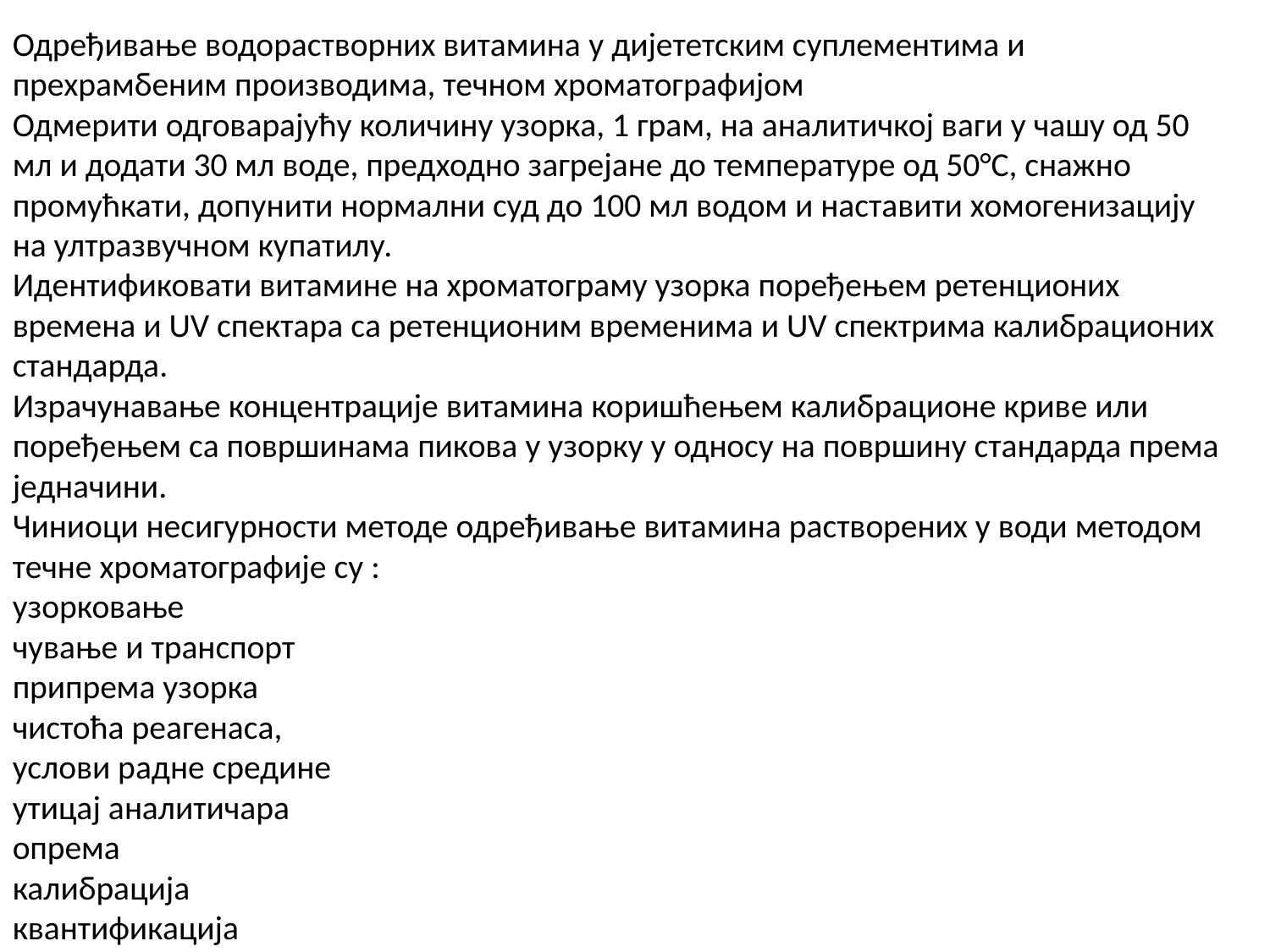

Одређивање водорастворних витамина у дијететским суплементима и прехрамбеним производима, течном хроматографијом
Одмерити одговарајућу количину узорка, 1 грам, на аналитичкој ваги у чашу од 50 мл и додати 30 мл воде, предходно загрејане до температуре од 50°C, снажно промућкати, допунити нормални суд до 100 мл водом и наставити хомогенизацију на ултразвучном купатилу.
Идентификовати витамине на хроматограму узорка поређењем ретенционих времена и UV спектара са ретенционим временима и UV спектрима калибрационих стандарда.
Израчунавање концентрације витамина коришћењем калибрационе криве или поређењем са површинама пикова у узорку у односу на површину стандарда према једначини.
Чиниоци несигурности методе одређивање витамина растворених у води методом течне хроматографије су :
узорковање
чување и транспорт
припрема узорка
чистоћа реагенаса,
услови радне средине
утицај аналитичара
опрема
калибрација
квантификација